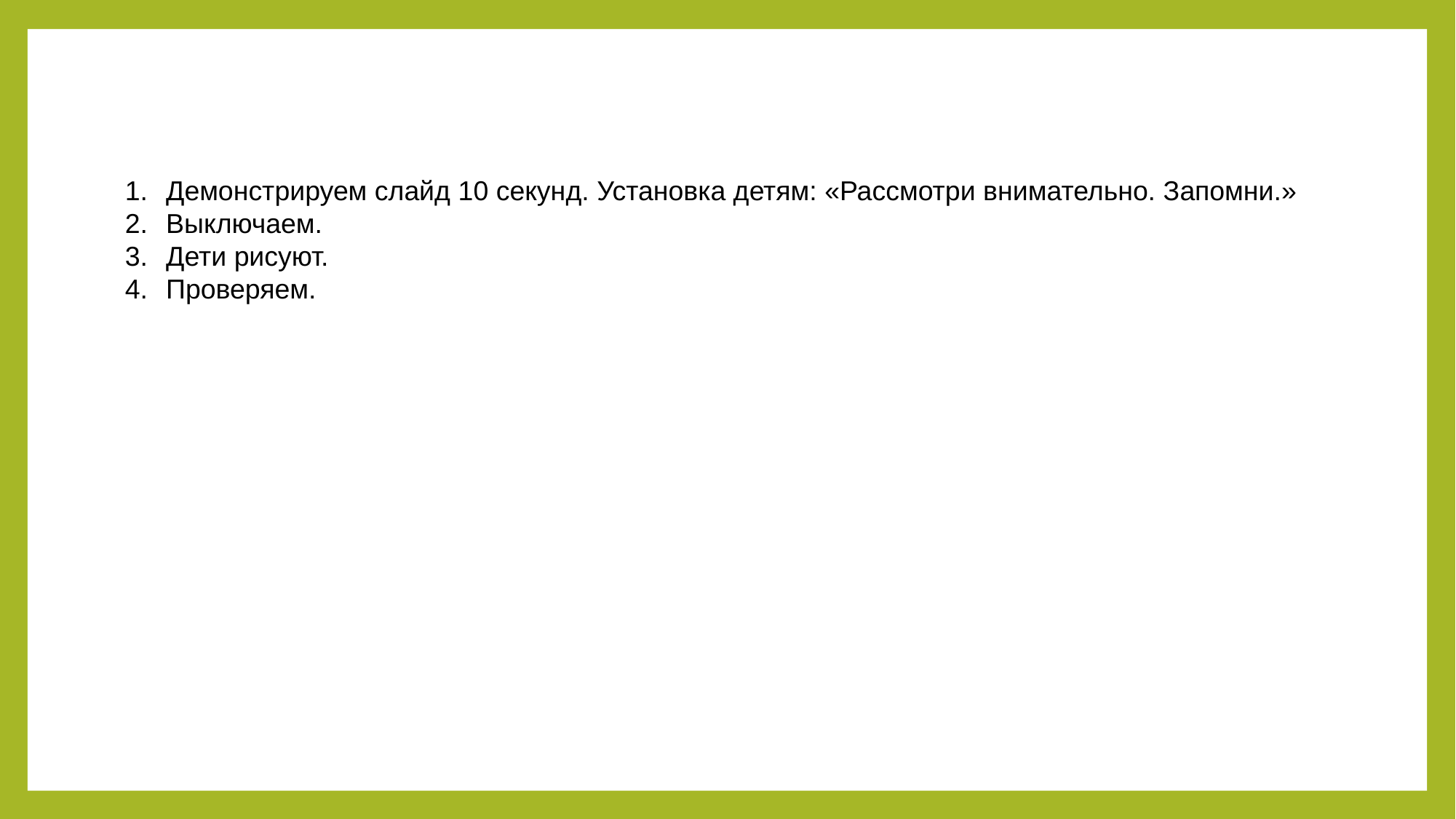

Демонстрируем слайд 10 секунд. Установка детям: «Рассмотри внимательно. Запомни.»
Выключаем.
Дети рисуют.
Проверяем.